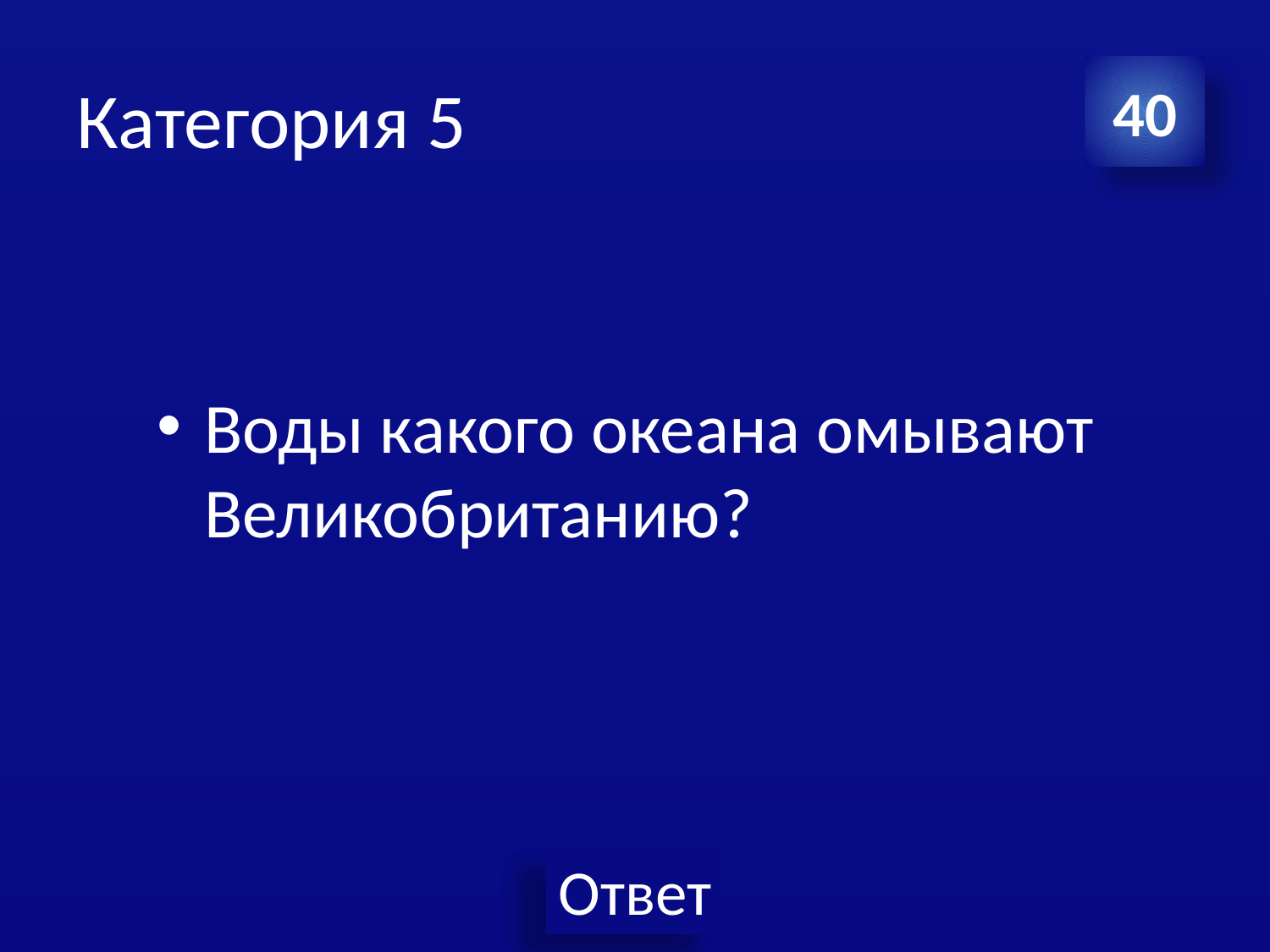

# Категория 5
40
Воды какого океана омывают Великобританию?